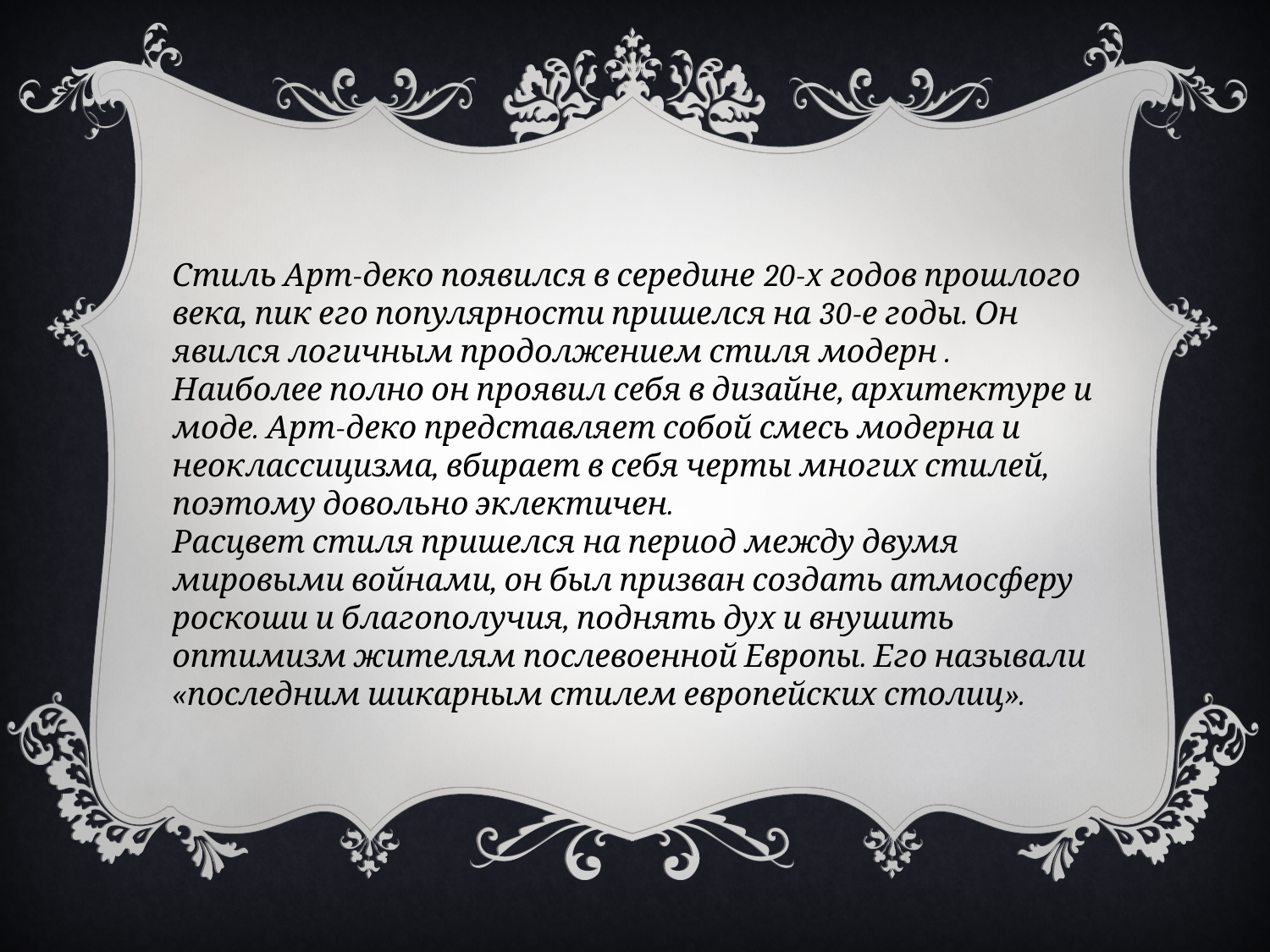

Стиль Арт-деко появился в середине 20-х годов прошлого века, пик его популярности пришелся на 30-е годы. Он явился логичным продолжением стиля модерн . Наиболее полно он проявил себя в дизайне, архитектуре и моде. Арт-деко представляет собой смесь модерна и неоклассицизма, вбирает в себя черты многих стилей, поэтому довольно эклектичен.
Расцвет стиля пришелся на период между двумя мировыми войнами, он был призван создать атмосферу роскоши и благополучия, поднять дух и внушить оптимизм жителям послевоенной Европы. Его называли «последним шикарным стилем европейских столиц».